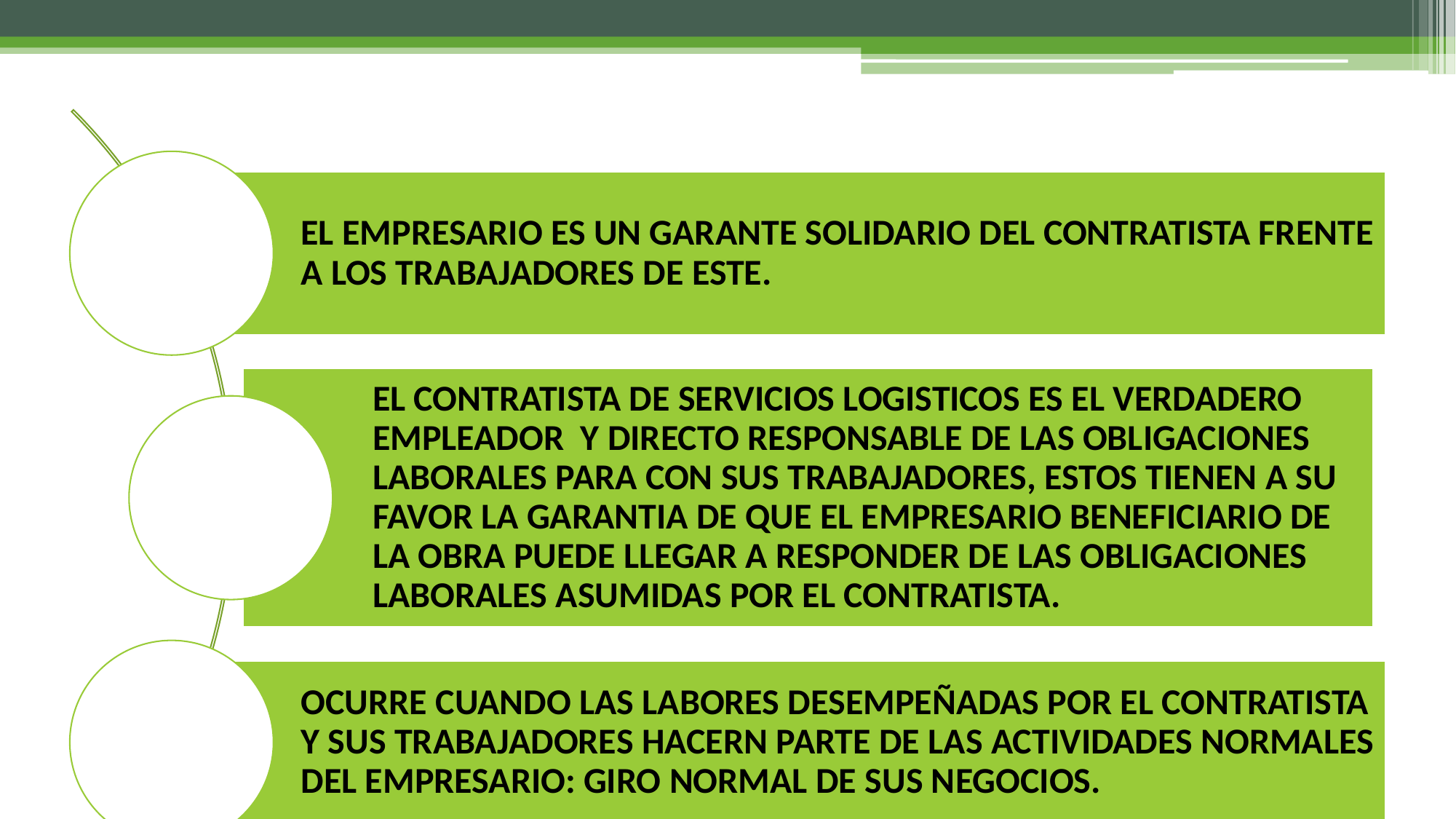

EL EMPRESARIO ES UN GARANTE SOLIDARIO DEL CONTRATISTA FRENTE A LOS TRABAJADORES DE ESTE.
EL CONTRATISTA DE SERVICIOS LOGISTICOS ES EL VERDADERO EMPLEADOR  Y DIRECTO RESPONSABLE DE LAS OBLIGACIONES LABORALES PARA CON SUS TRABAJADORES, ESTOS TIENEN A SU FAVOR LA GARANTIA DE QUE EL EMPRESARIO BENEFICIARIO DE LA OBRA PUEDE LLEGAR A RESPONDER DE LAS OBLIGACIONES LABORALES ASUMIDAS POR EL CONTRATISTA.
OCURRE CUANDO LAS LABORES DESEMPEÑADAS POR EL CONTRATISTA Y SUS TRABAJADORES HACERN PARTE DE LAS ACTIVIDADES NORMALES DEL EMPRESARIO: GIRO NORMAL DE SUS NEGOCIOS.